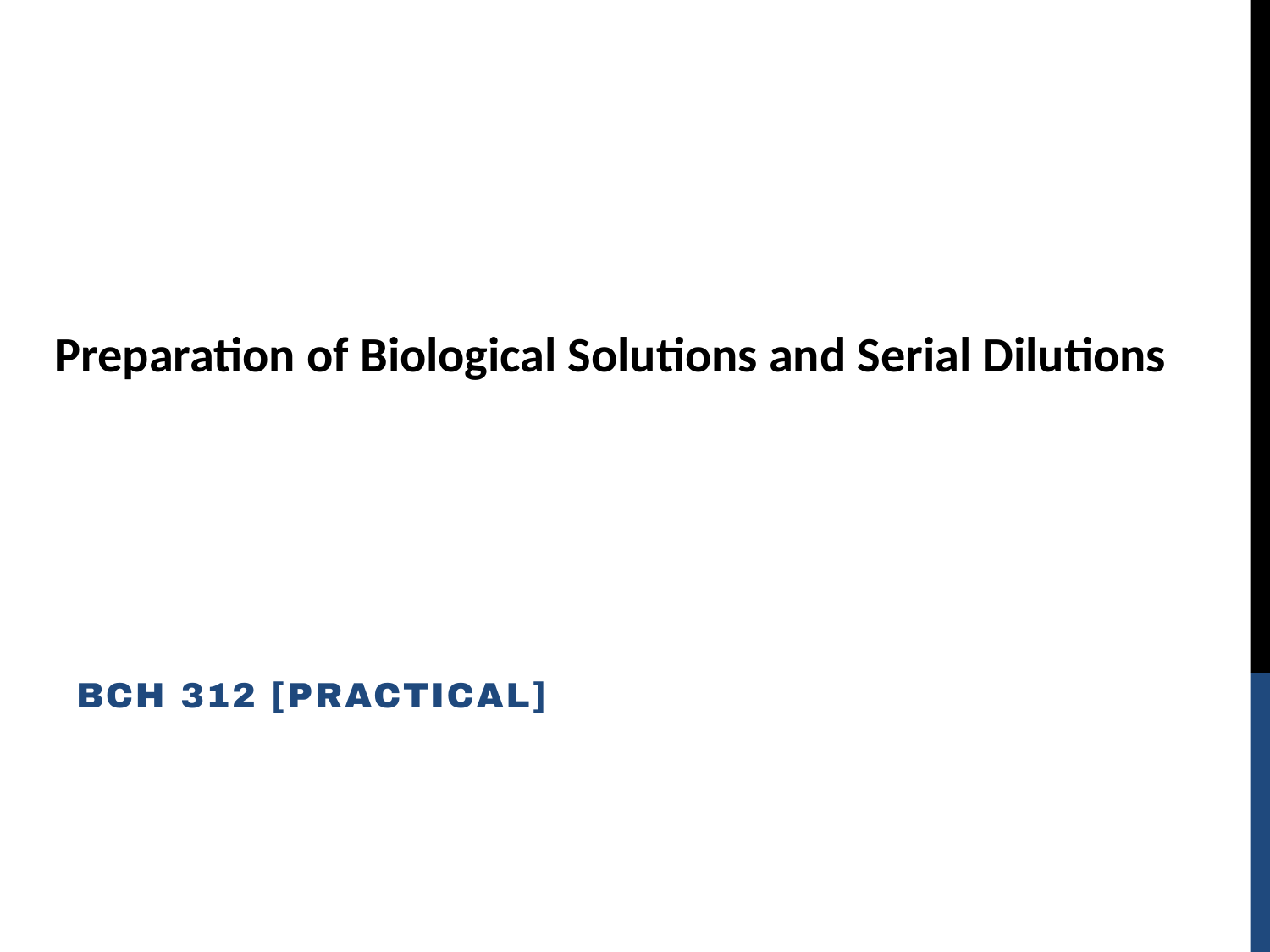

Preparation of Biological Solutions and Serial Dilutions

BCH 312 [PRACTICAL]